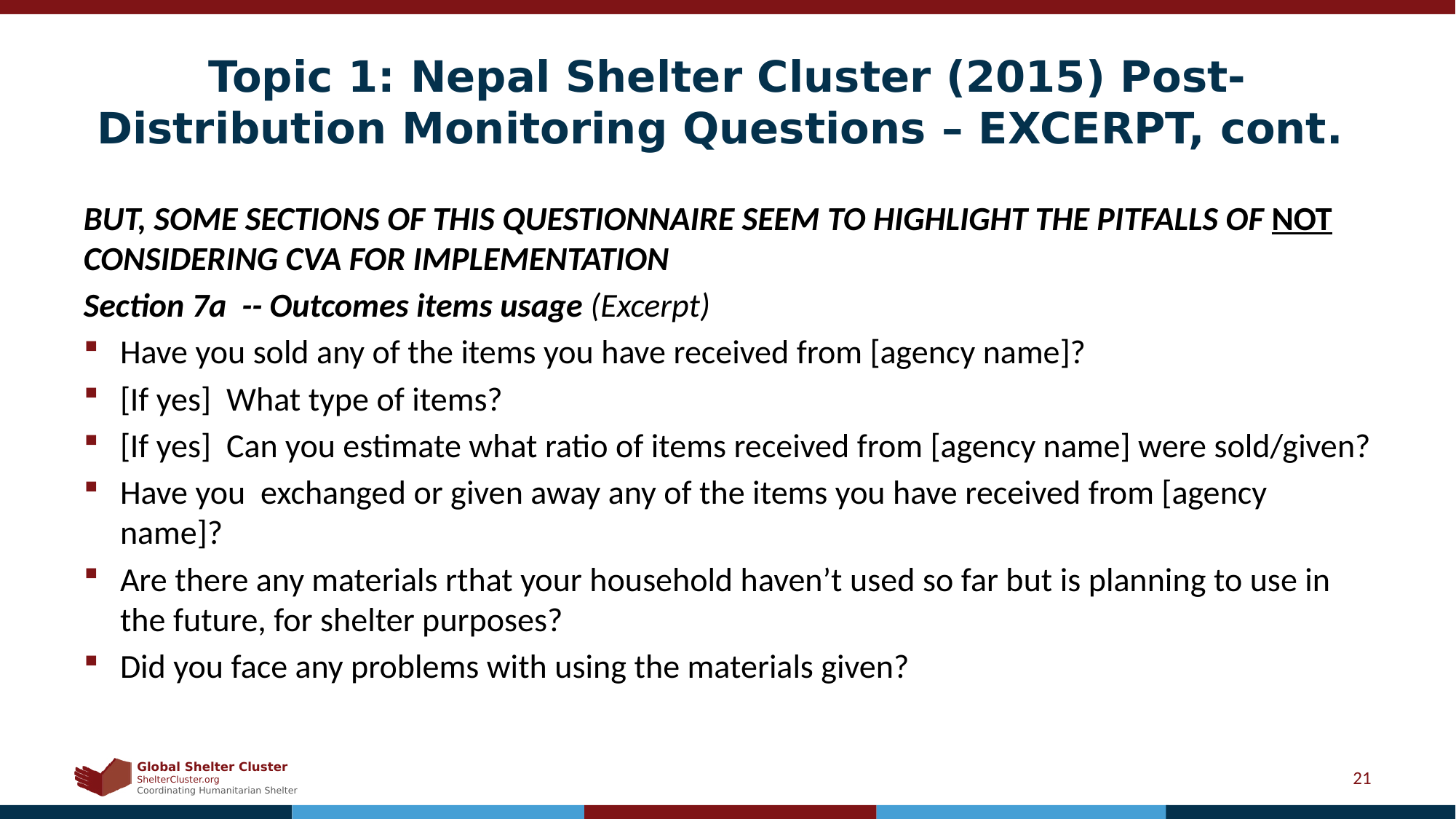

# Topic 1: Nepal Shelter Cluster (2015) Post-Distribution Monitoring Questions – EXCERPT, cont.
BUT, SOME SECTIONS OF THIS QUESTIONNAIRE SEEM TO HIGHLIGHT THE PITFALLS OF NOT CONSIDERING CVA FOR IMPLEMENTATION
Section 7a  -- Outcomes items usage (Excerpt)
Have you sold any of the items you have received from [agency name]?
[If yes]  What type of items?
[If yes]  Can you estimate what ratio of items received from [agency name] were sold/given?
Have you  exchanged or given away any of the items you have received from [agency name]?
Are there any materials rthat your household haven’t used so far but is planning to use in the future, for shelter purposes?
Did you face any problems with using the materials given?
21